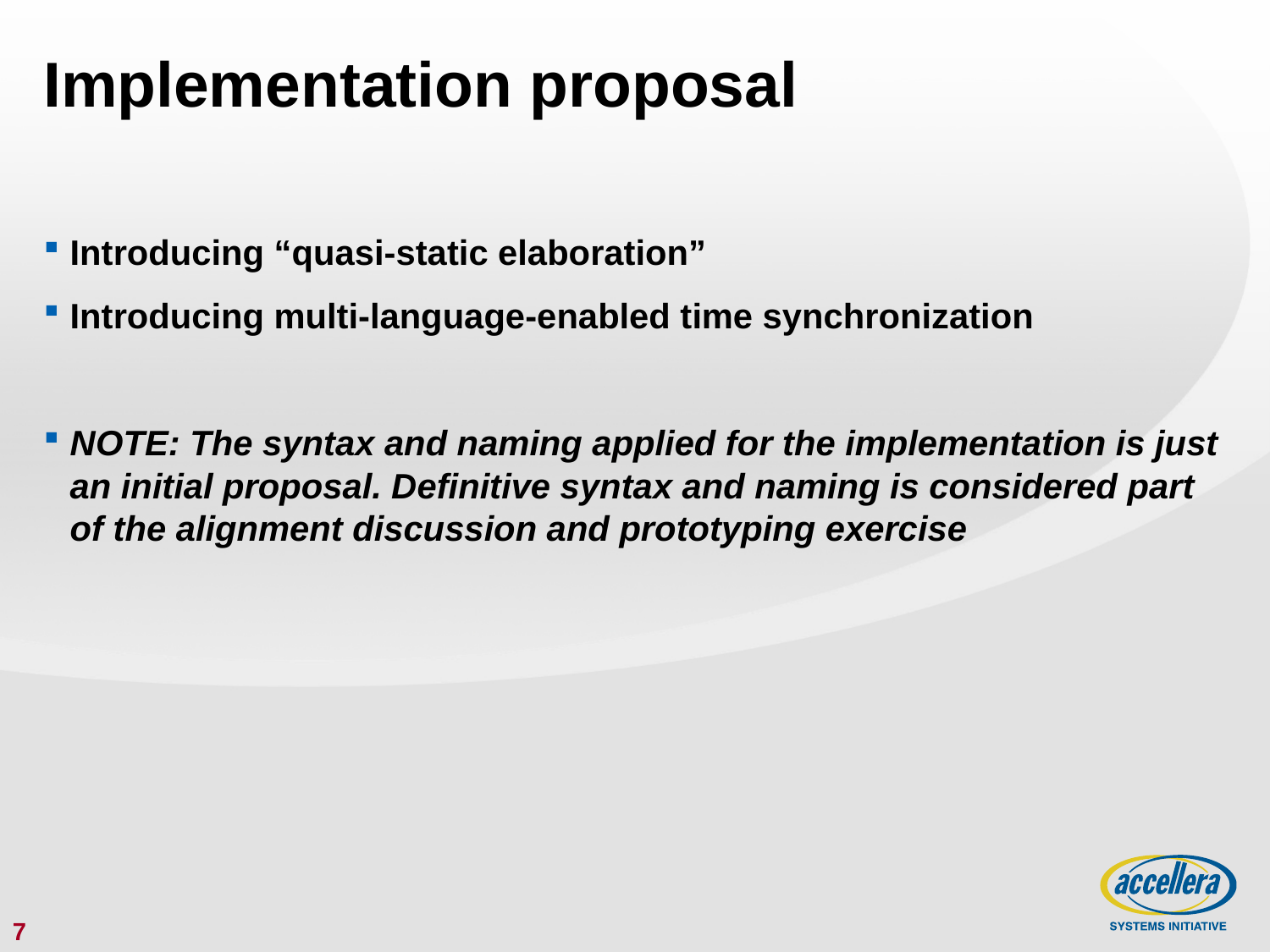

# Implementation proposal
Introducing “quasi-static elaboration”
Introducing multi-language-enabled time synchronization

NOTE: The syntax and naming applied for the implementation is just an initial proposal. Definitive syntax and naming is considered part of the alignment discussion and prototyping exercise
7